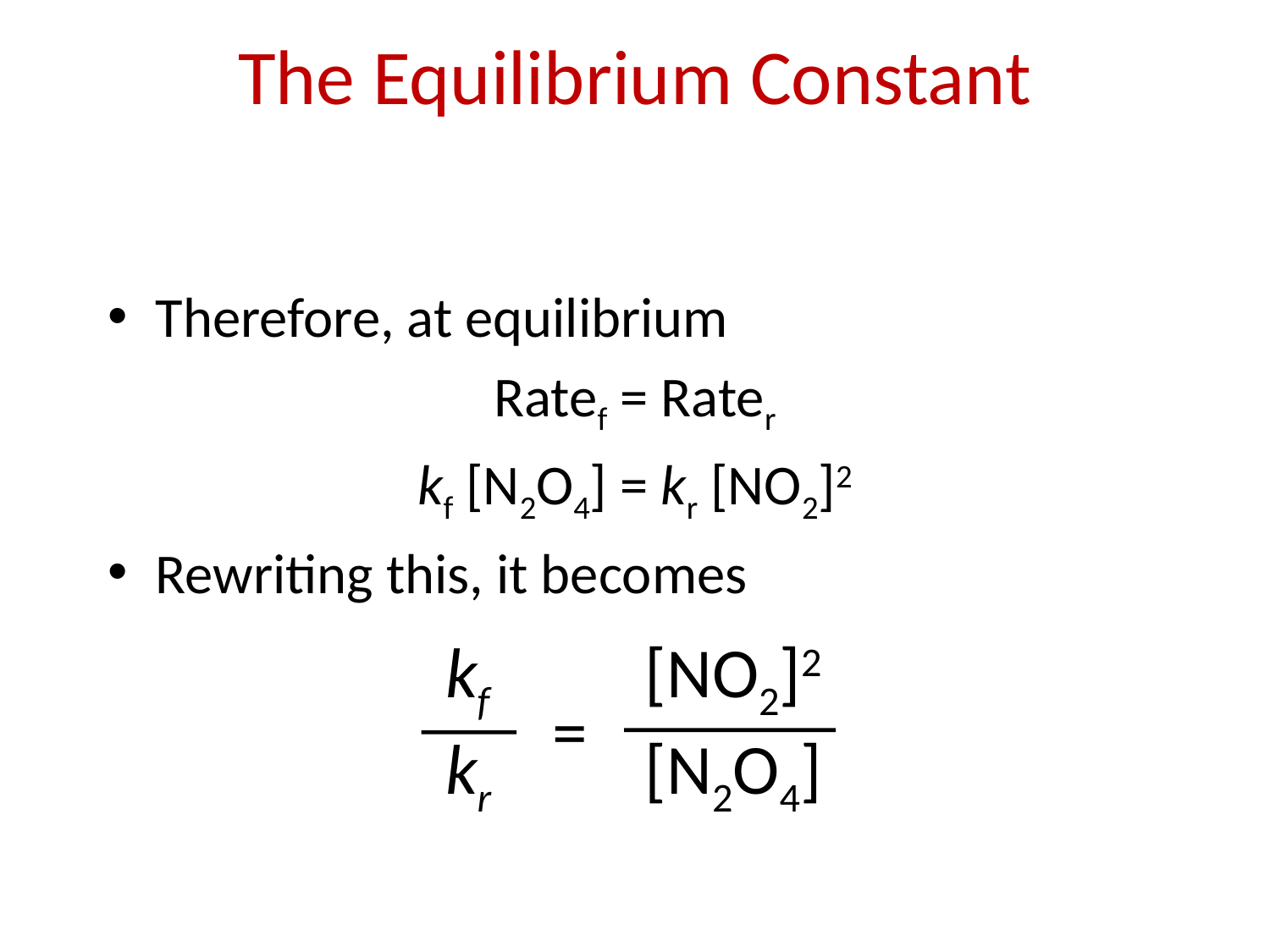

The Equilibrium Constant
Therefore, at equilibrium
Ratef = Rater
kf [N2O4] = kr [NO2]2
Rewriting this, it becomes
kf
kr

[NO2]2
[N2O4]

=